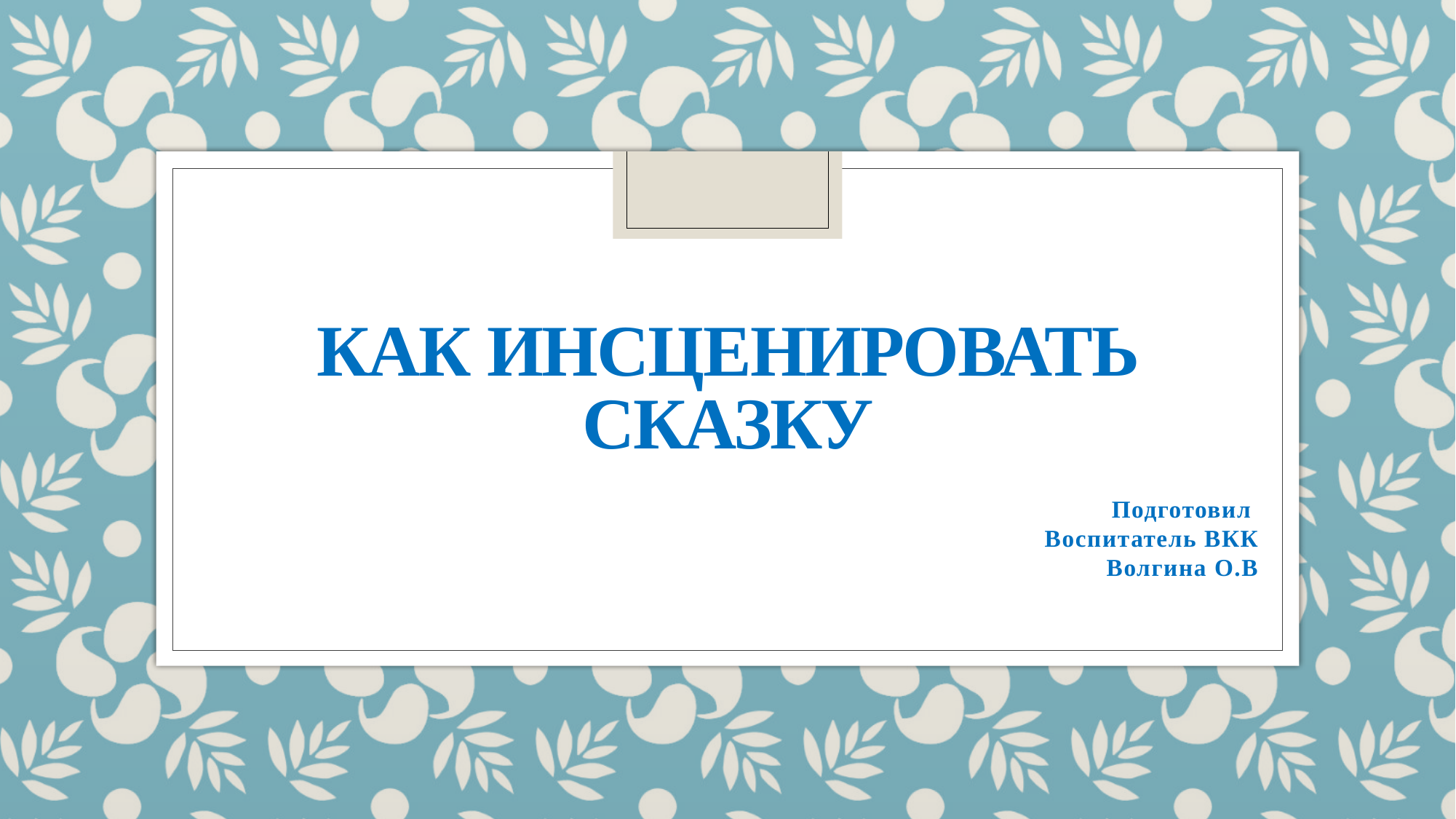

# КАК ИНСЦЕНИРОВАТЬ СКАЗКУ
Подготовил
Воспитатель ВКК
Волгина О.В